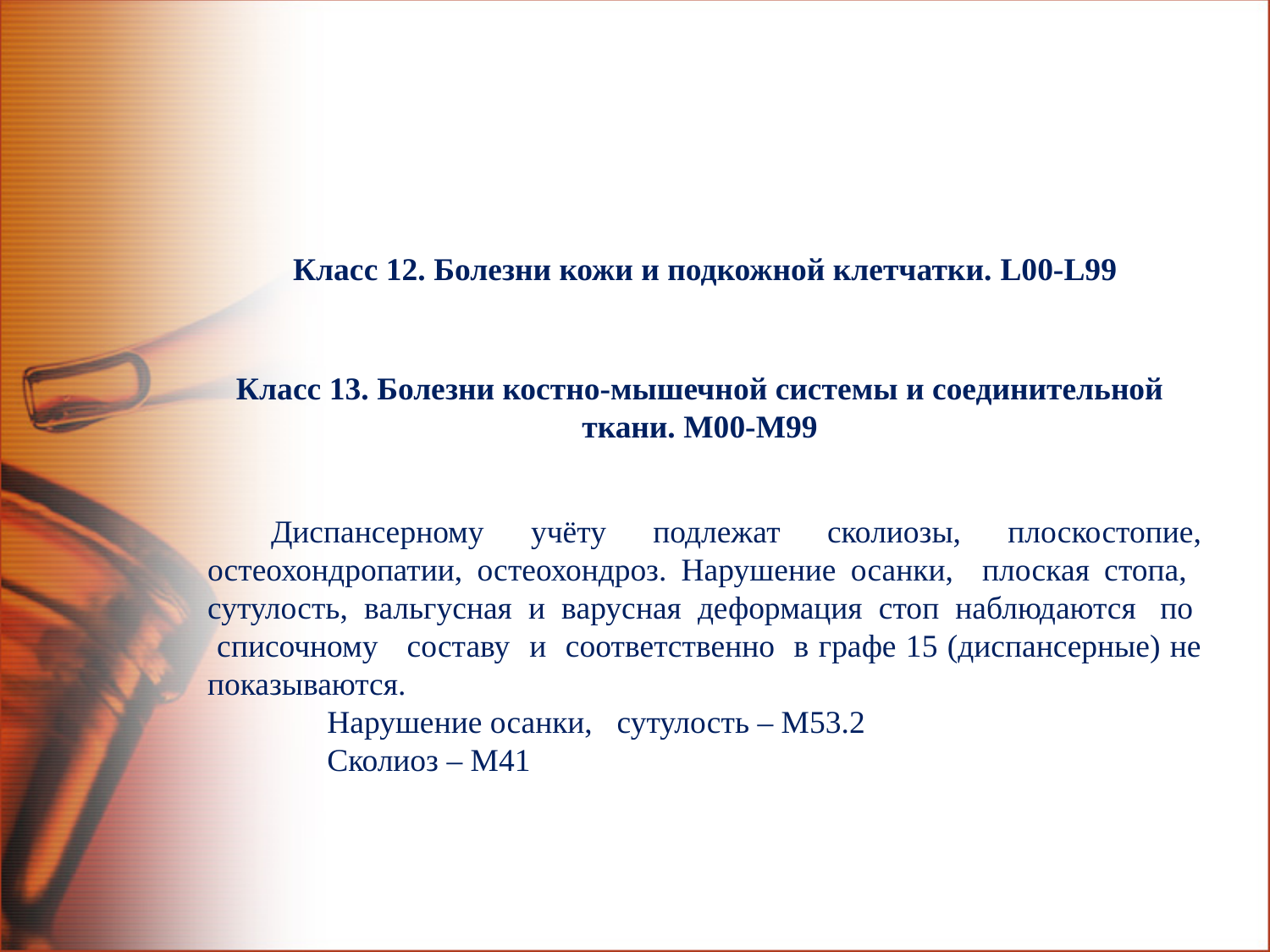

Класс 12. Болезни кожи и подкожной клетчатки. L00-L99

Класс 13. Болезни костно-мышечной системы и соединительной ткани. М00-М99

Диспансерному учёту подлежат сколиозы, плоскостопие, остеохондропатии, остеохондроз. Нарушение осанки,  плоская стопа,  сутулость,  вальгусная  и  варусная  деформация  стоп  наблюдаются   по   списочному   составу  и  соответственно  в графе 15 (диспансерные) не показываются.
       Нарушение осанки,   сутулость – М53.2
       Сколиоз – М41